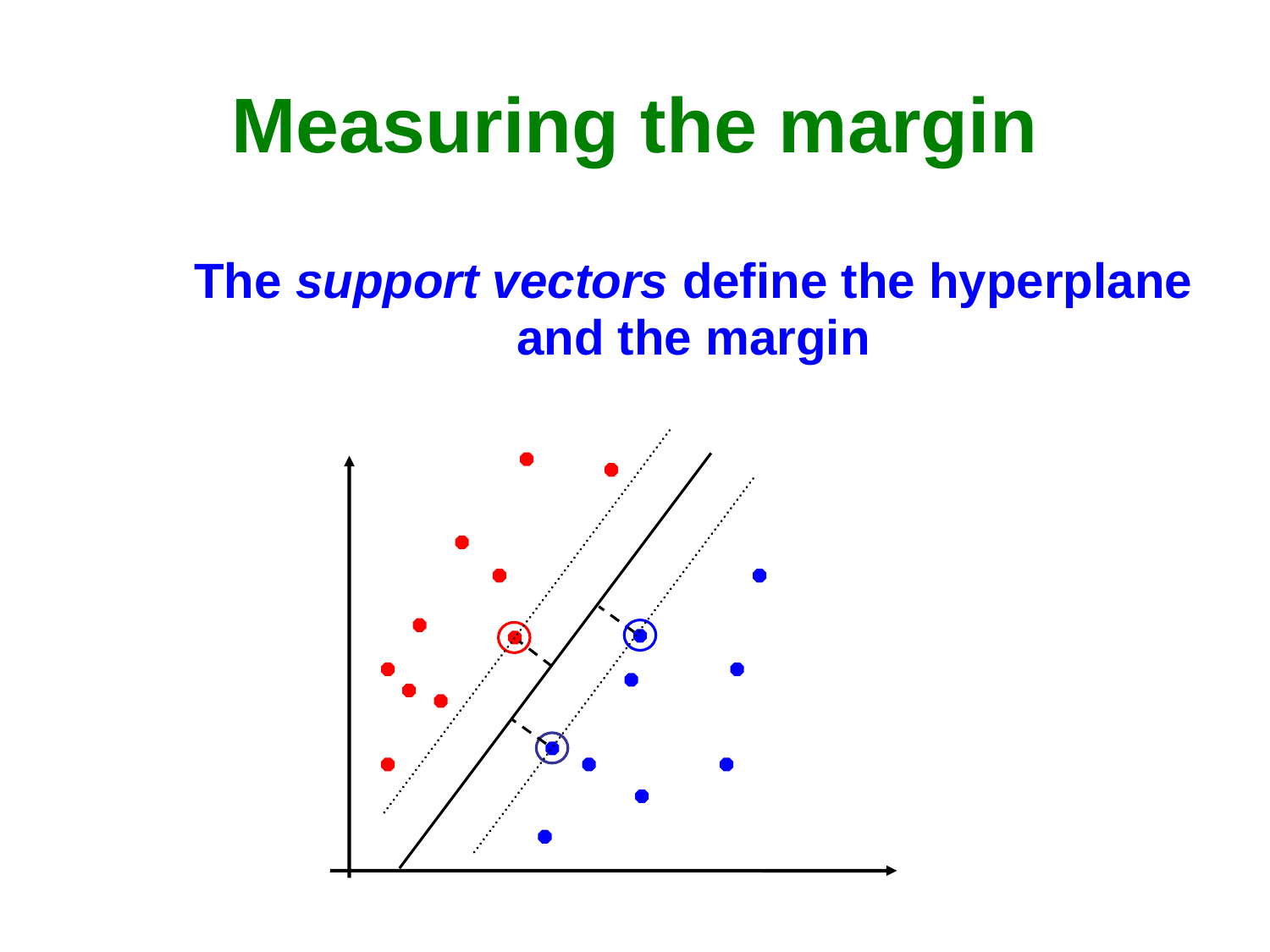

# Measuring the margin
The support vectors define the hyperplane
and the margin